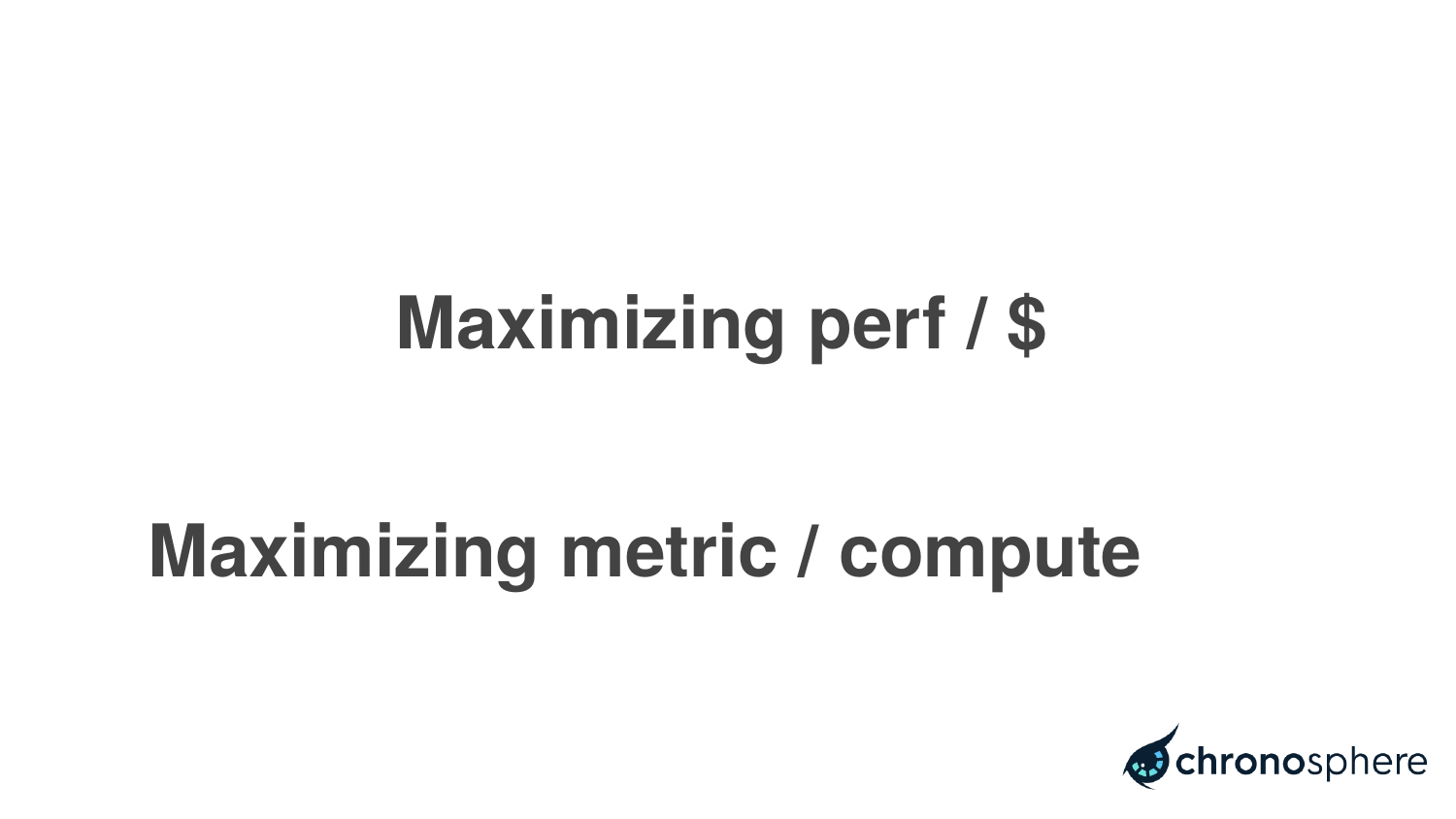

# Maximizing perf / $
Maximizing metric / compute